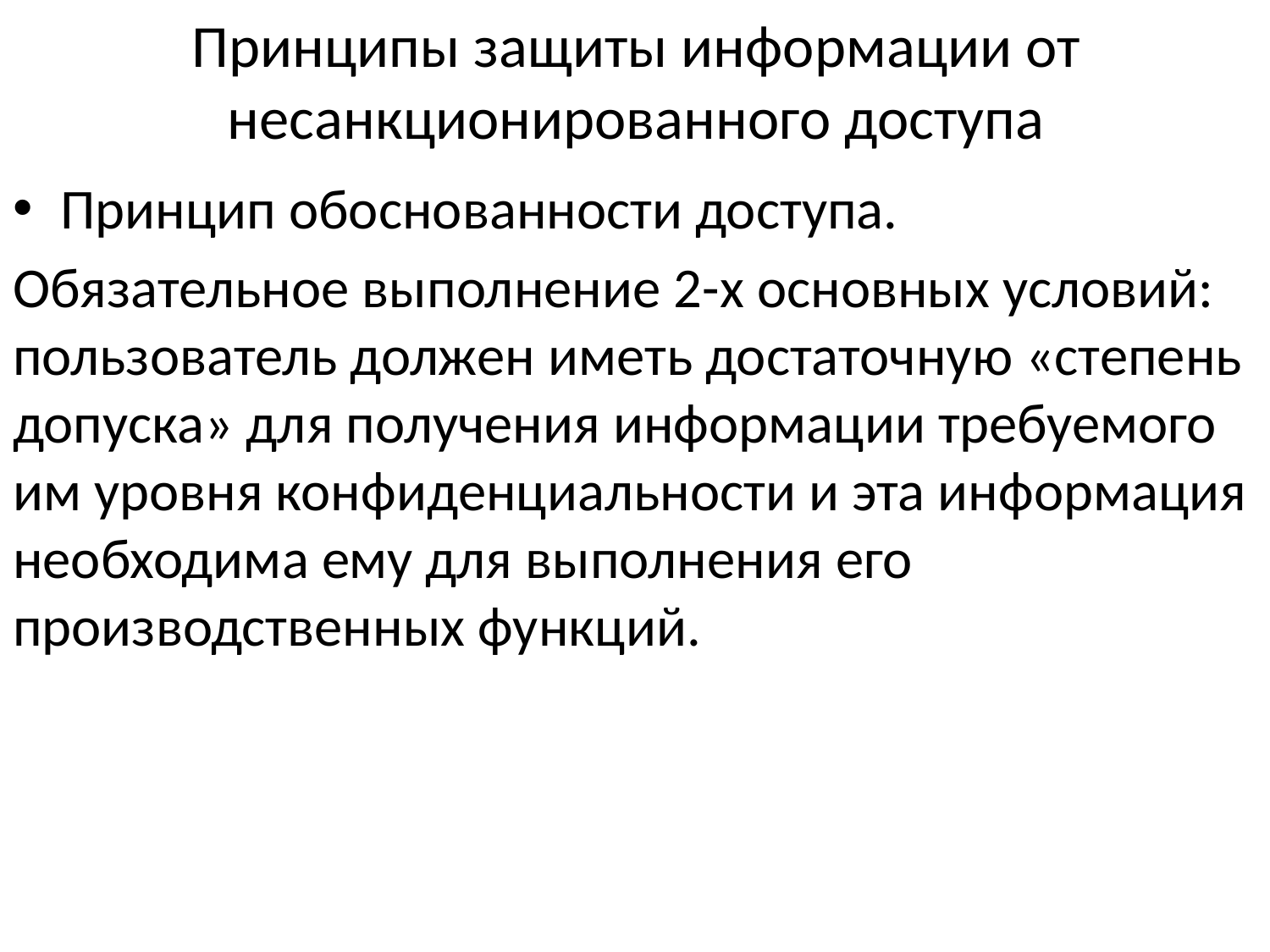

# Принципы защиты информации от несанкционированного доступа
Принцип обоснованности доступа.
Обязательное выполнение 2-х основных условий: пользователь должен иметь достаточную «степень допуска» для получения информации требуемого им уровня конфиденциальности и эта информация необходима ему для выполнения его производственных функций.